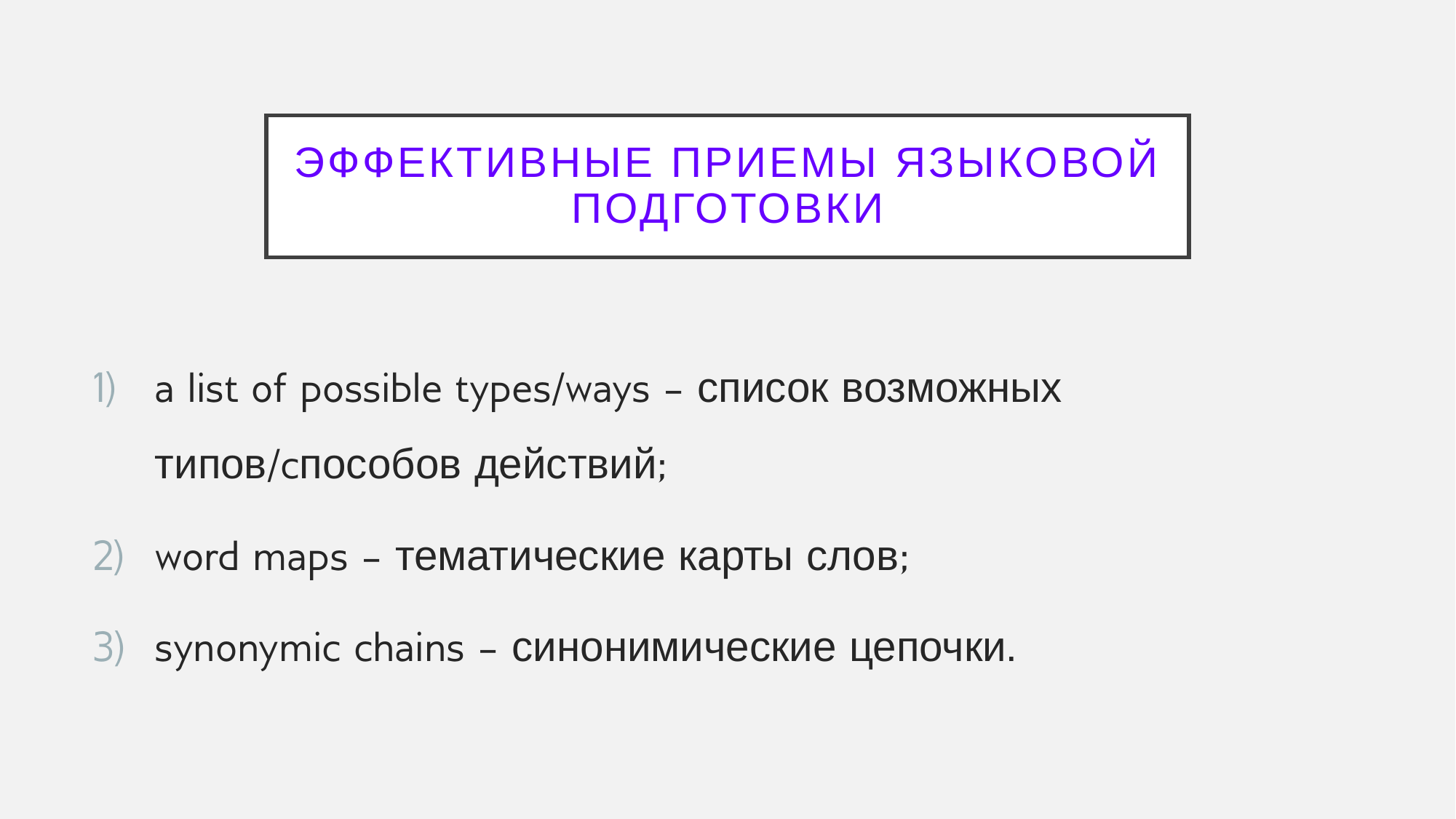

# Эффективные приемы языковой подготовки
a list of possible types/ways – список возможных типов/cпособов действий;
word maps – тематические карты слов;
synonymic chains – синонимические цепочки.